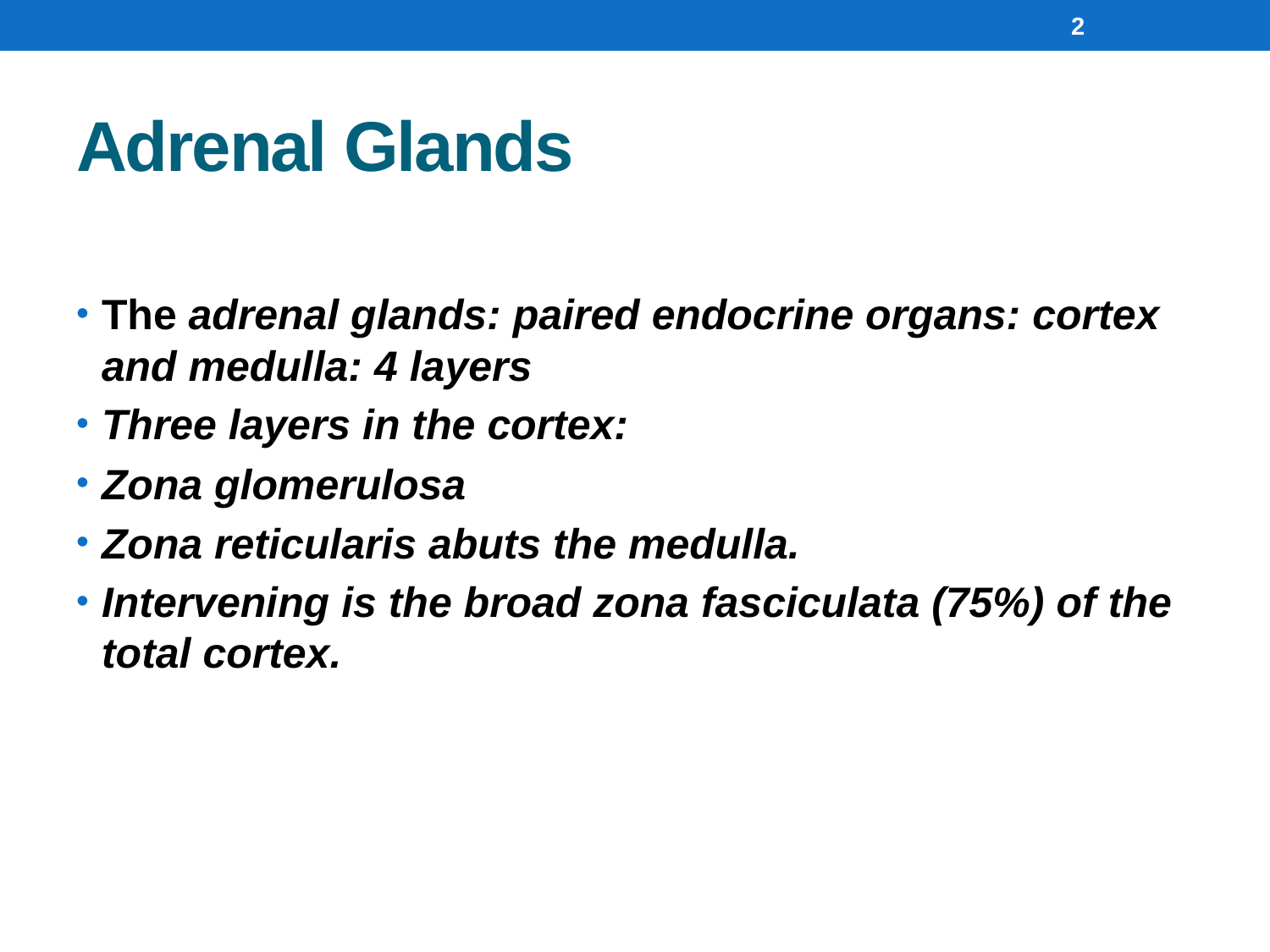

2
# Adrenal Glands

The adrenal glands: paired endocrine organs: cortex and medulla: 4 layers
Three layers in the cortex:
Zona glomerulosa
Zona reticularis abuts the medulla.
Intervening is the broad zona fasciculata (75%) of the total cortex.